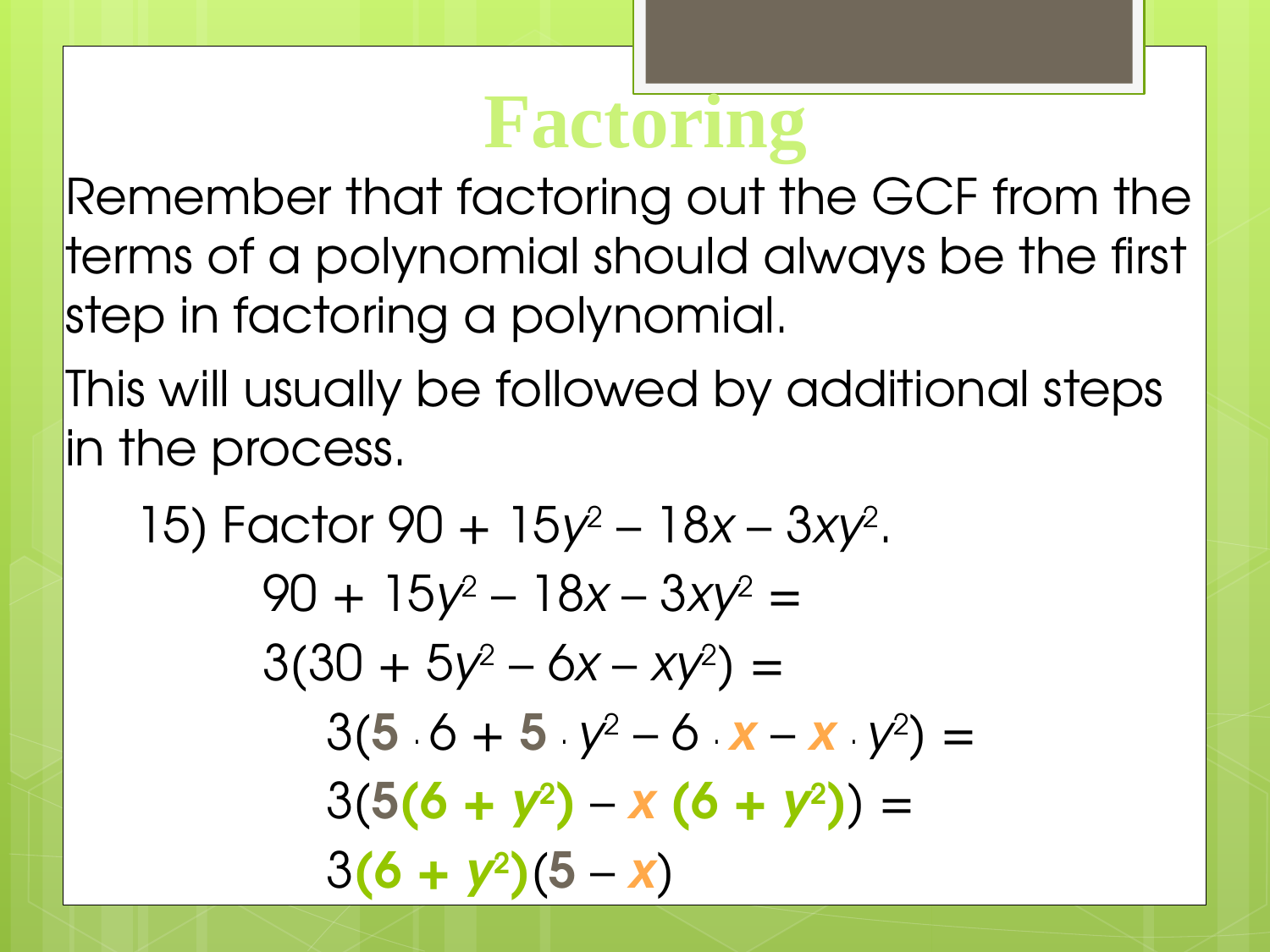

Factoring
Remember that factoring out the GCF from the terms of a polynomial should always be the first step in factoring a polynomial.
This will usually be followed by additional steps in the process.
15) Factor 90 + 15y2 – 18x – 3xy2.
	90 + 15y2 – 18x – 3xy2 =
	3(30 + 5y2 – 6x – xy2) =
	3(5 · 6 + 5 · y2 – 6 · x – x · y2) =
	3(5(6 + y2) – x (6 + y2)) =
	3(6 + y2)(5 – x)